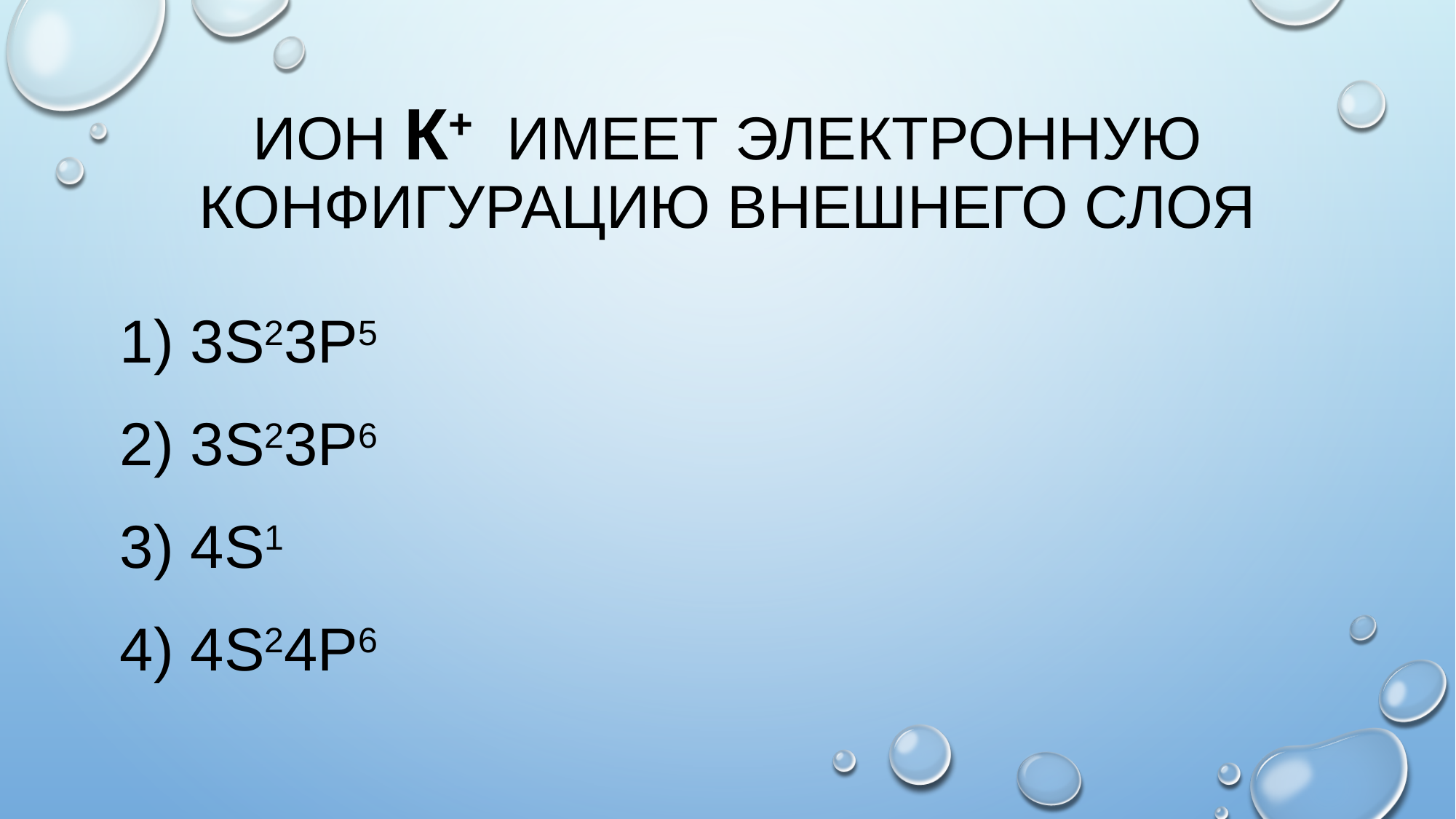

# Ион К+  имеет электронную конфигурацию внешнего слоя
1) 3S23P5
2) 3S23P6
3) 4S1
4) 4S24P6